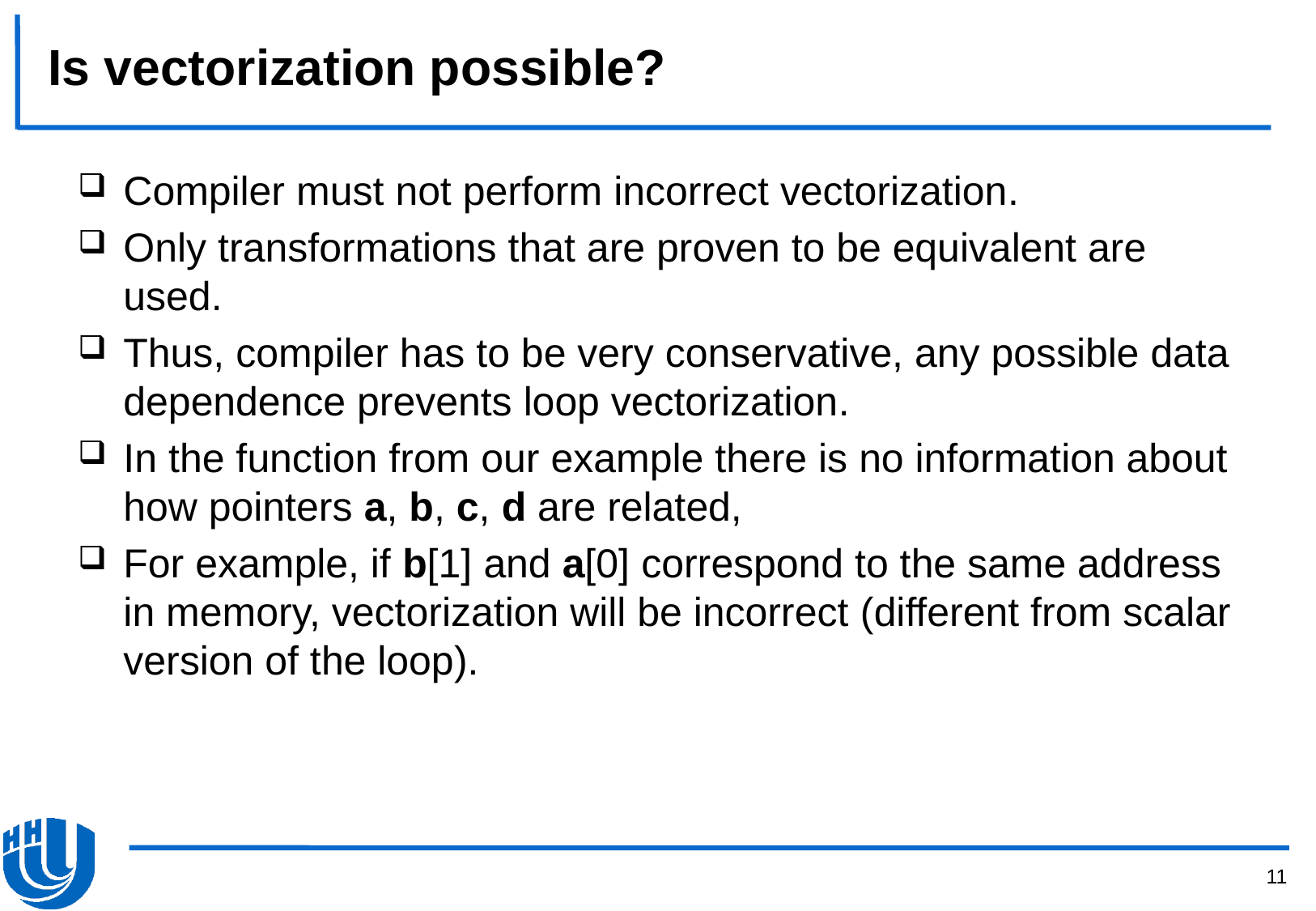

# Is vectorization possible?
Compiler must not perform incorrect vectorization.
Only transformations that are proven to be equivalent are used.
Thus, compiler has to be very conservative, any possible data dependence prevents loop vectorization.
In the function from our example there is no information about how pointers a, b, c, d are related,
For example, if b[1] and a[0] correspond to the same address in memory, vectorization will be incorrect (different from scalar version of the loop).